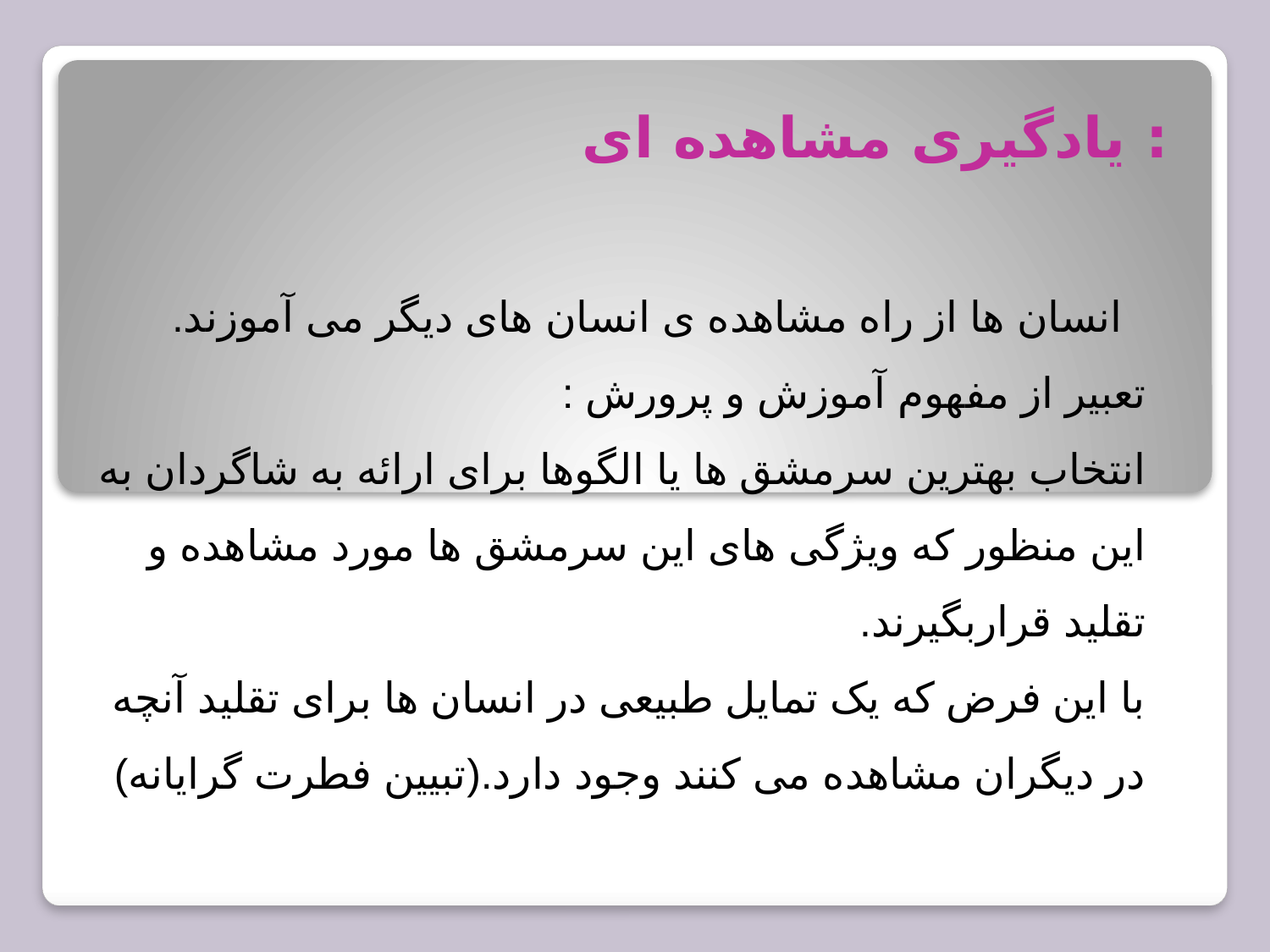

# یادگیری مشاهده ای :
  انسان ها از راه مشاهده ی انسان های دیگر می آموزند.
تعبیر از مفهوم آموزش و پرورش :
انتخاب بهترین سرمشق ها یا الگوها برای ارائه به شاگردان به این منظور که ویژگی های این سرمشق ها مورد مشاهده و تقلید قراربگیرند.
با این فرض که یک تمایل طبیعی در انسان ها برای تقلید آنچه در دیگران مشاهده می کنند وجود دارد.(تبیین فطرت گرایانه)